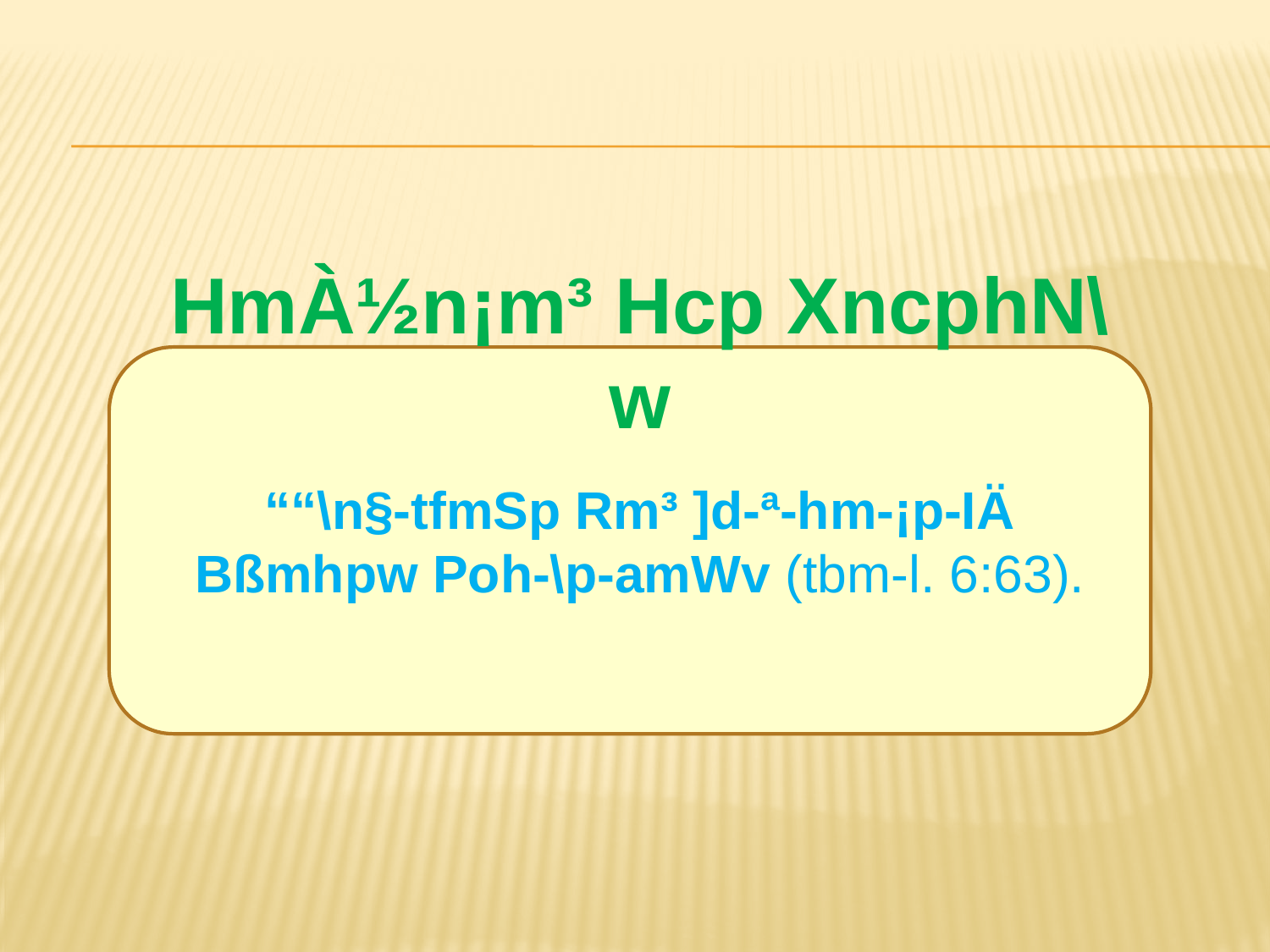

HmÀ½n¡m³ Hcp XncphN\w

““\n§-tfmSp Rm³ ]d-ª-hm-¡p-IÄ Bßmhpw Poh-\p-amWv (tbm-l. 6:63).